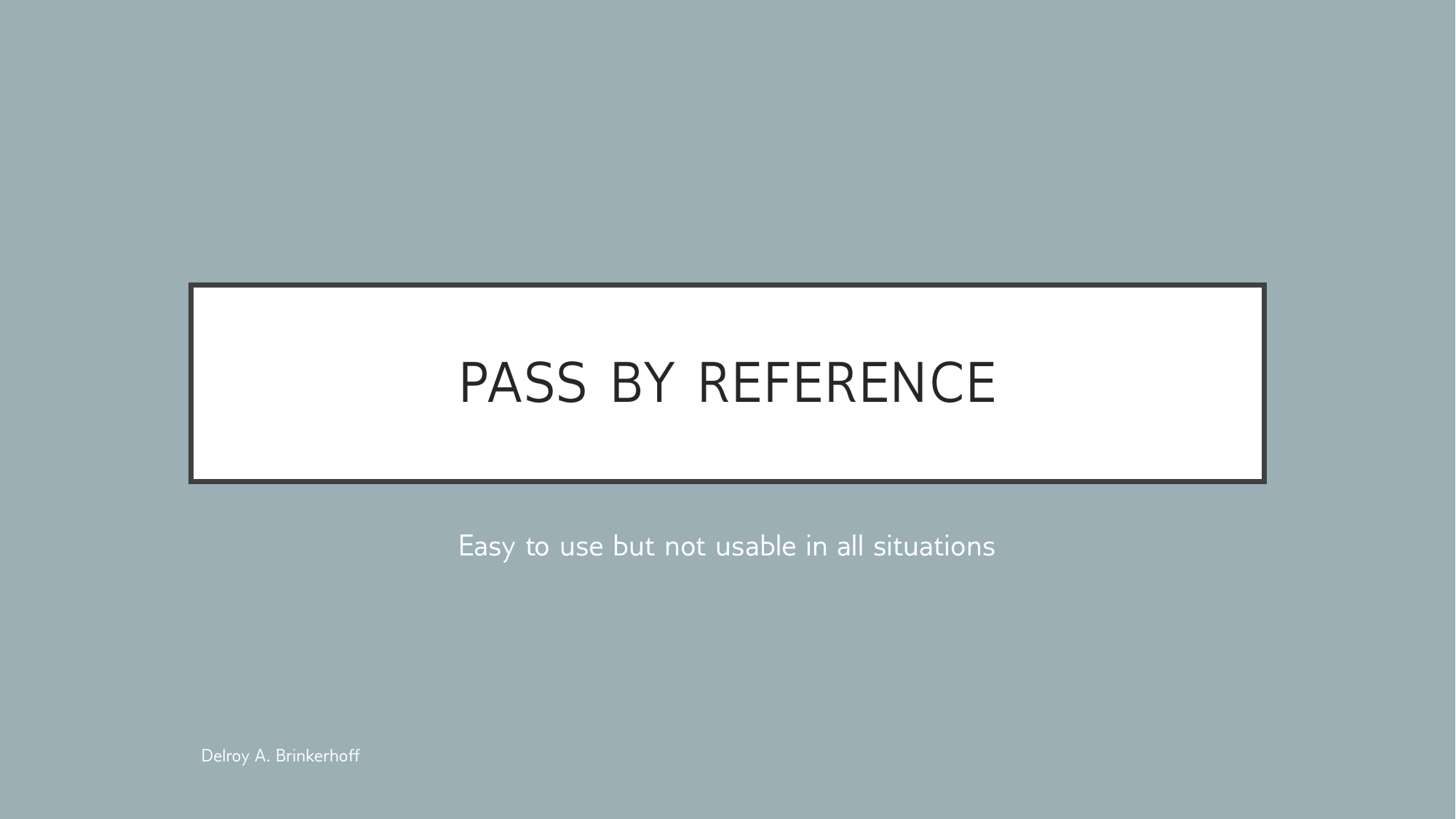

# Pass By Reference
Easy to use but not usable in all situations
Delroy A. Brinkerhoff